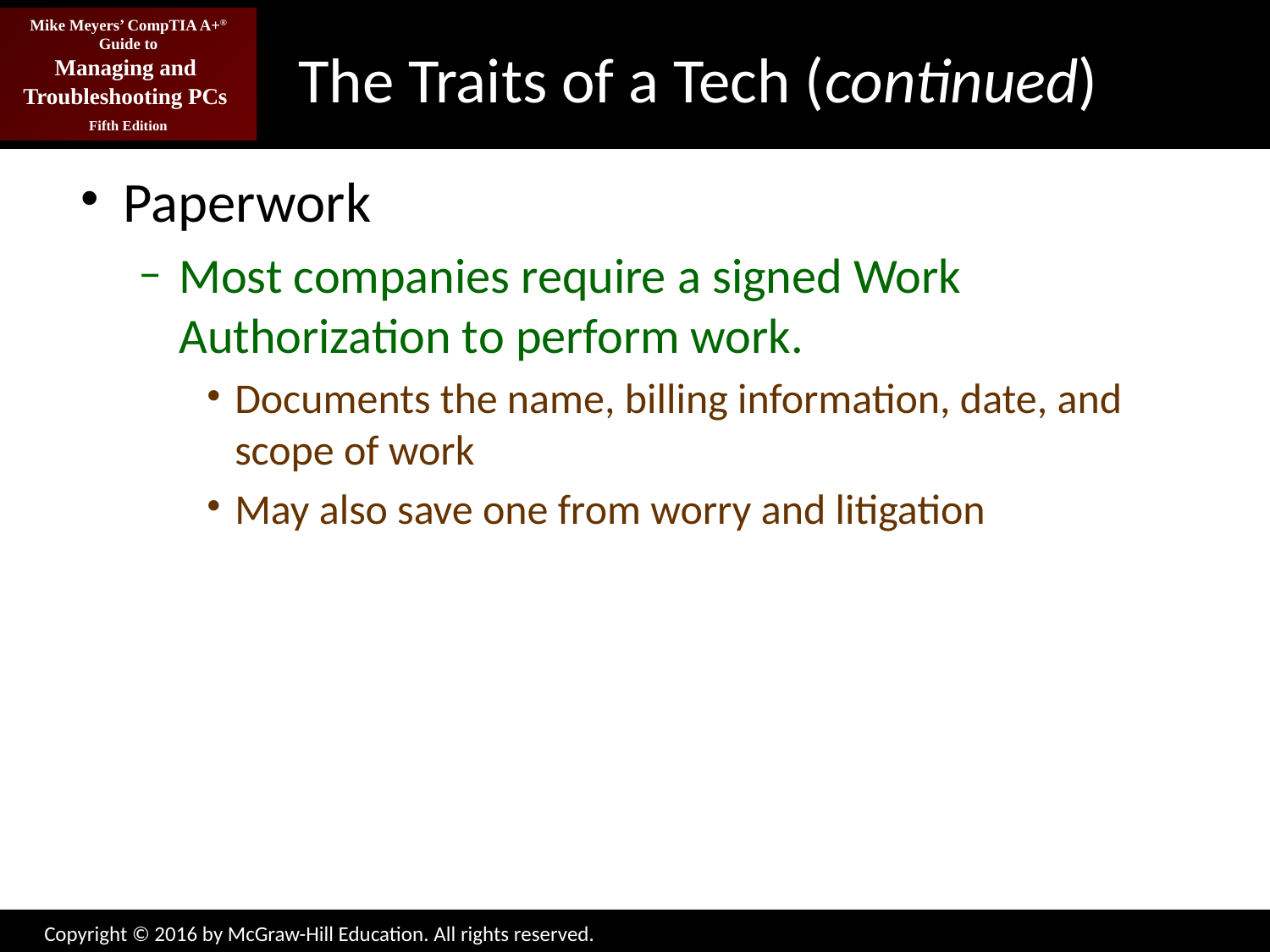

# The Traits of a Tech (continued)
Paperwork
Most companies require a signed Work Authorization to perform work.
Documents the name, billing information, date, and scope of work
May also save one from worry and litigation